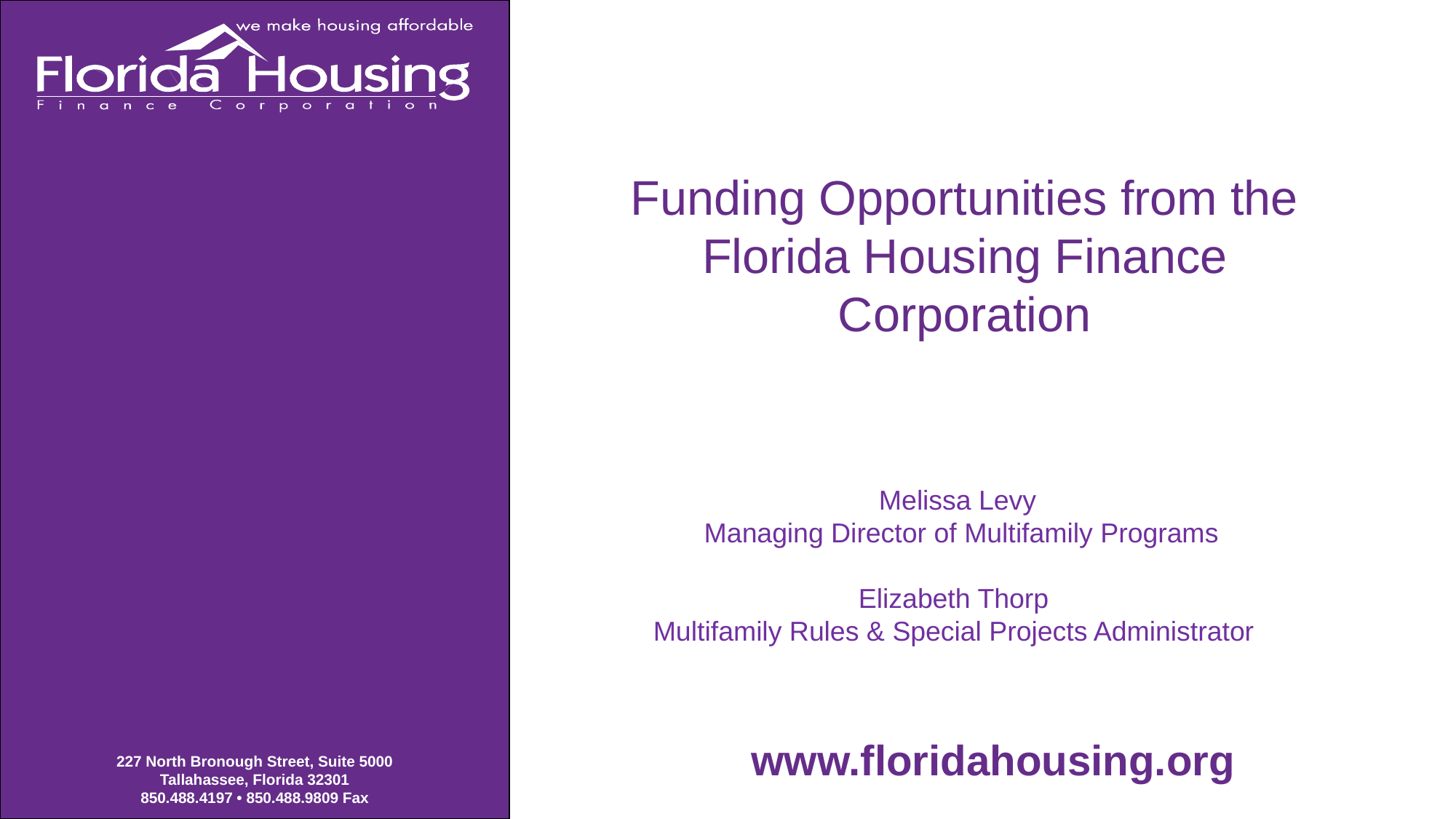

# Funding Opportunities from the Florida Housing Finance Corporation
 Melissa Levy
  Managing Director of Multifamily Programs

Elizabeth Thorp
Multifamily Rules & Special Projects Administrator